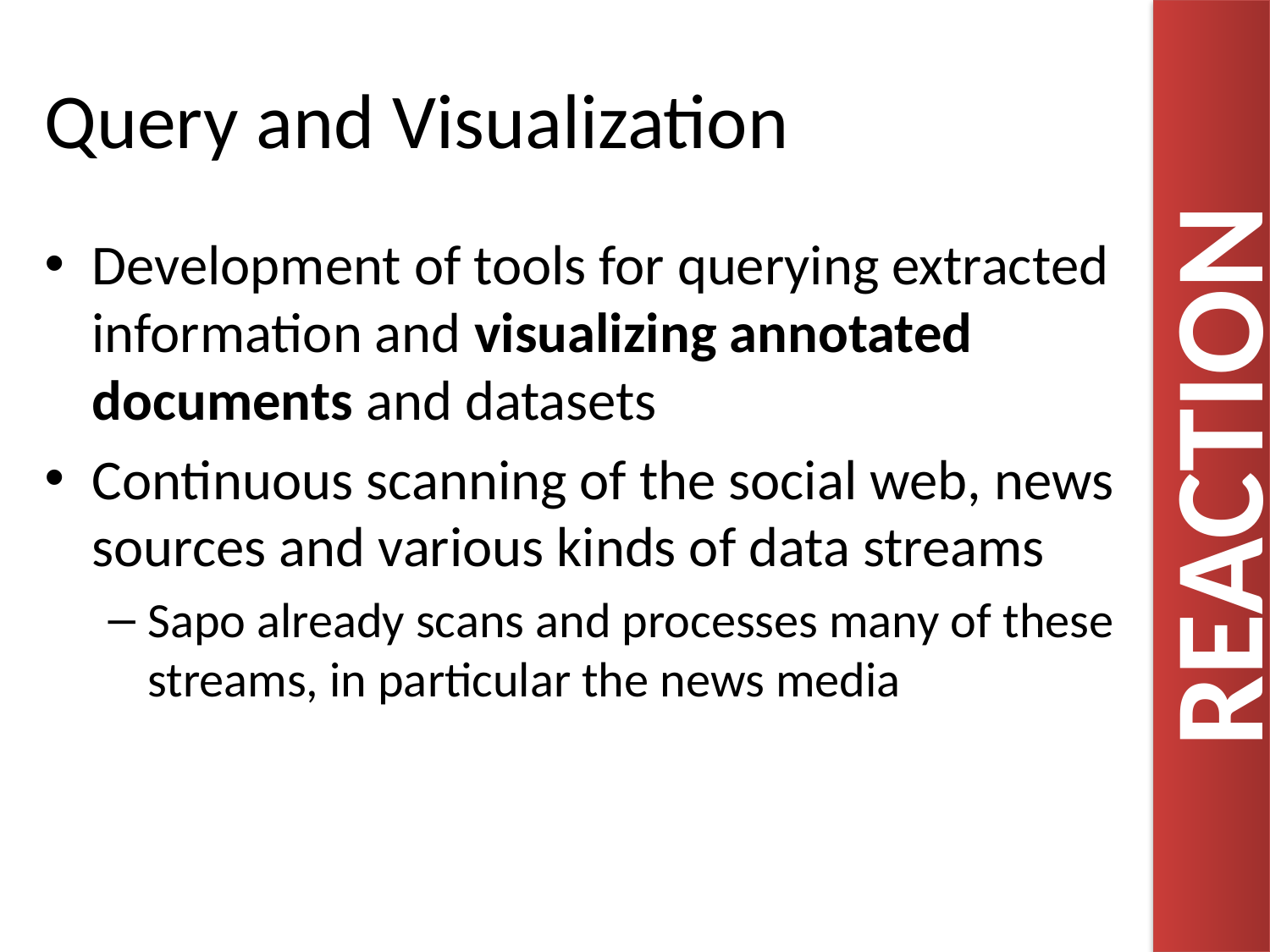

# Query and Visualization
Development of tools for querying extracted information and visualizing annotated documents and datasets
Continuous scanning of the social web, news sources and various kinds of data streams
Sapo already scans and processes many of these streams, in particular the news media